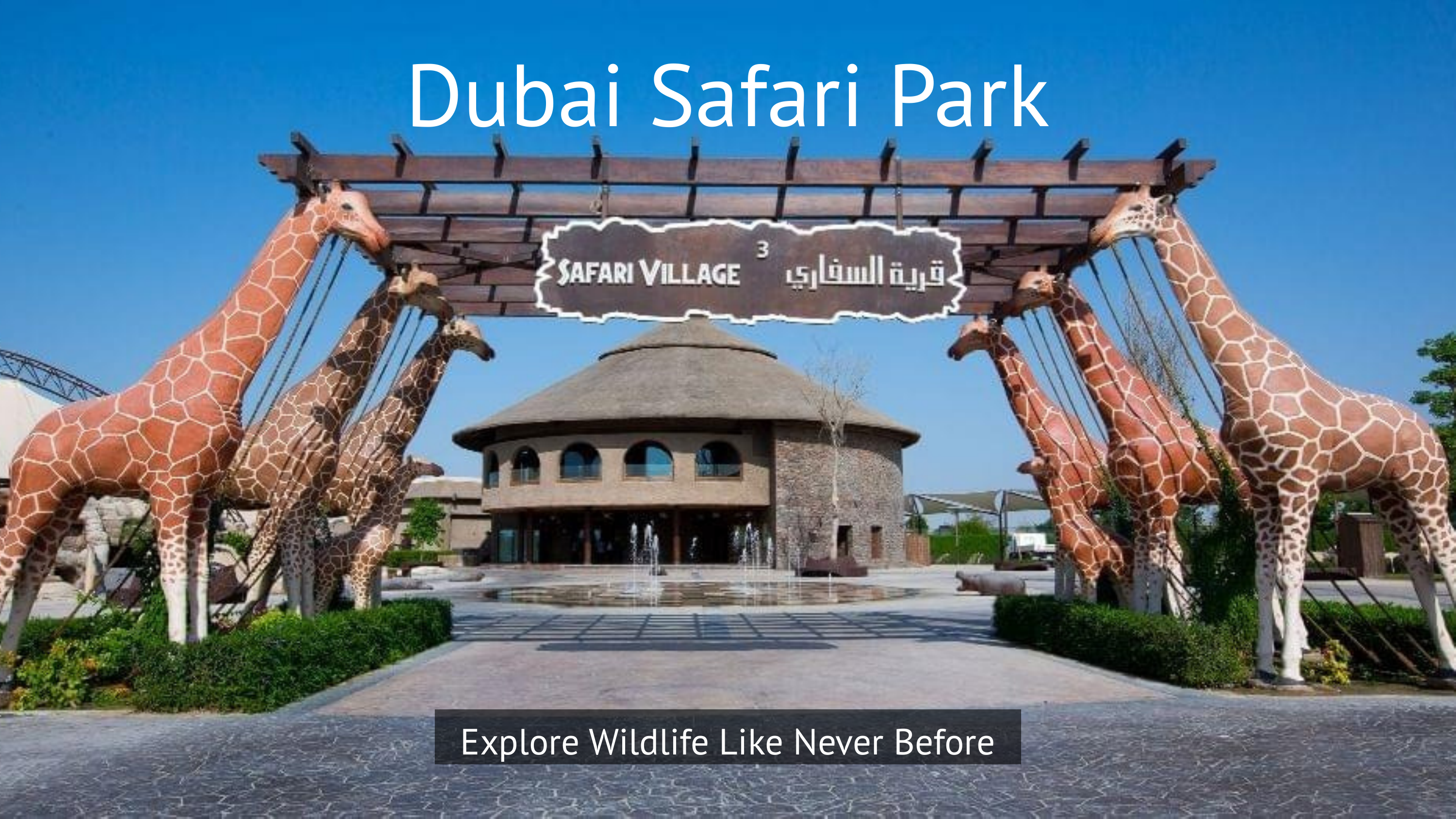

Dubai Safari Park
Explore Wildlife Like Never Before